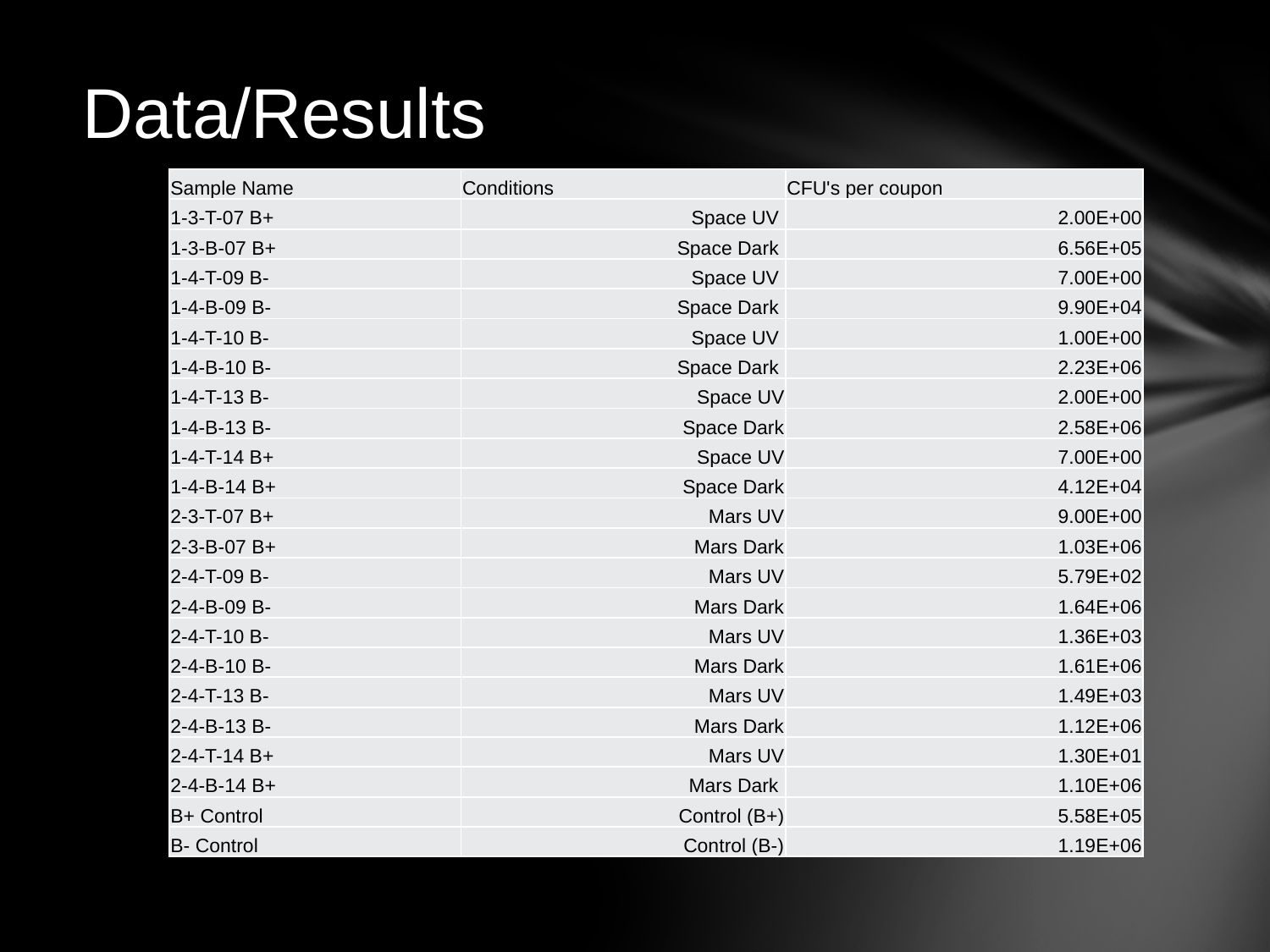

# Data/Results
| Sample Name | Conditions | CFU's per coupon |
| --- | --- | --- |
| 1-3-T-07 B+ | Space UV | 2.00E+00 |
| 1-3-B-07 B+ | Space Dark | 6.56E+05 |
| 1-4-T-09 B- | Space UV | 7.00E+00 |
| 1-4-B-09 B- | Space Dark | 9.90E+04 |
| 1-4-T-10 B- | Space UV | 1.00E+00 |
| 1-4-B-10 B- | Space Dark | 2.23E+06 |
| 1-4-T-13 B- | Space UV | 2.00E+00 |
| 1-4-B-13 B- | Space Dark | 2.58E+06 |
| 1-4-T-14 B+ | Space UV | 7.00E+00 |
| 1-4-B-14 B+ | Space Dark | 4.12E+04 |
| 2-3-T-07 B+ | Mars UV | 9.00E+00 |
| 2-3-B-07 B+ | Mars Dark | 1.03E+06 |
| 2-4-T-09 B- | Mars UV | 5.79E+02 |
| 2-4-B-09 B- | Mars Dark | 1.64E+06 |
| 2-4-T-10 B- | Mars UV | 1.36E+03 |
| 2-4-B-10 B- | Mars Dark | 1.61E+06 |
| 2-4-T-13 B- | Mars UV | 1.49E+03 |
| 2-4-B-13 B- | Mars Dark | 1.12E+06 |
| 2-4-T-14 B+ | Mars UV | 1.30E+01 |
| 2-4-B-14 B+ | Mars Dark | 1.10E+06 |
| B+ Control | Control (B+) | 5.58E+05 |
| B- Control | Control (B-) | 1.19E+06 |